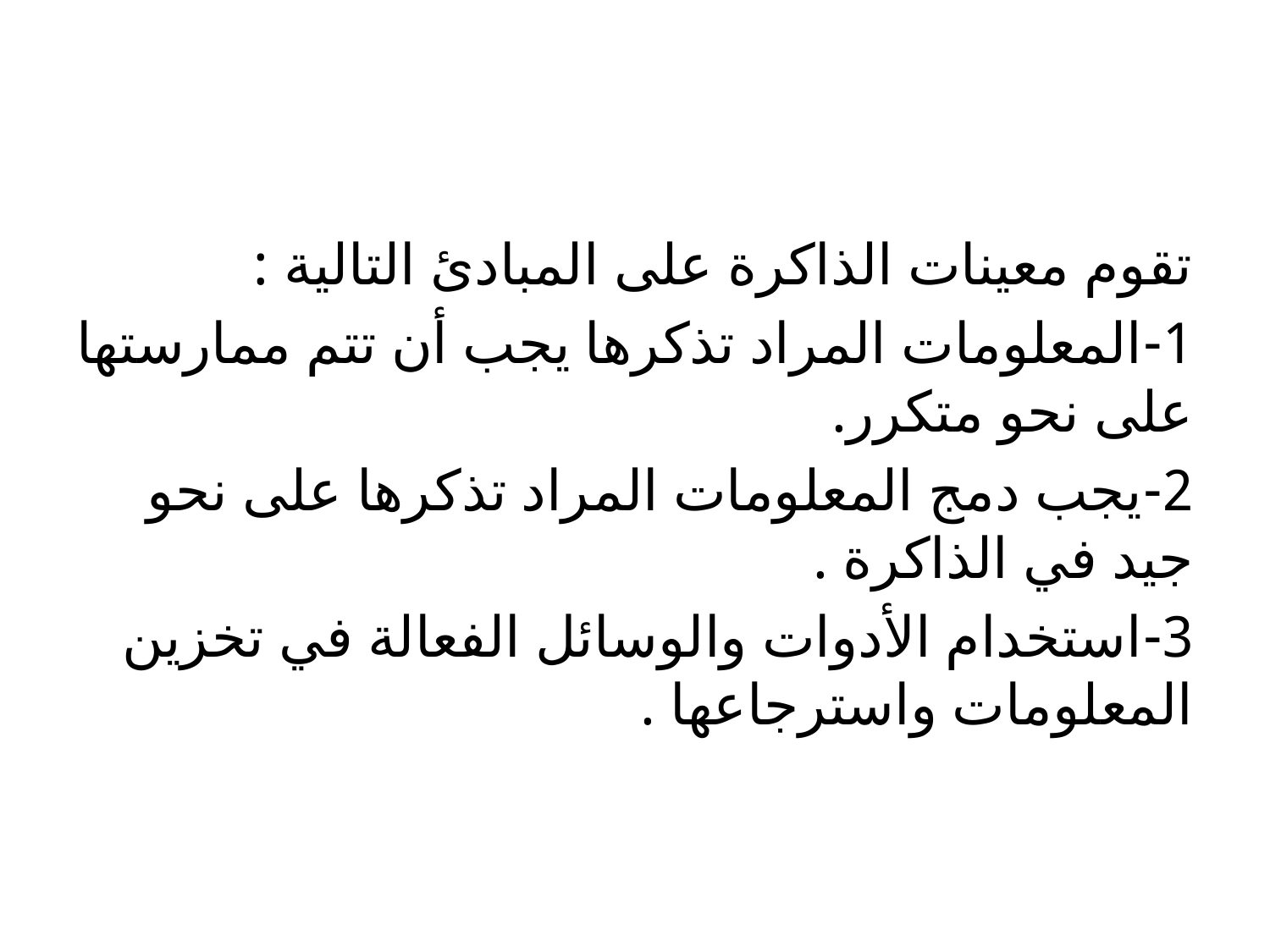

#
تقوم معينات الذاكرة على المبادئ التالية :
	1-المعلومات المراد تذكرها يجب أن تتم ممارستها على نحو متكرر.
	2-يجب دمج المعلومات المراد تذكرها على نحو جيد في الذاكرة .
	3-استخدام الأدوات والوسائل الفعالة في تخزين المعلومات واسترجاعها .